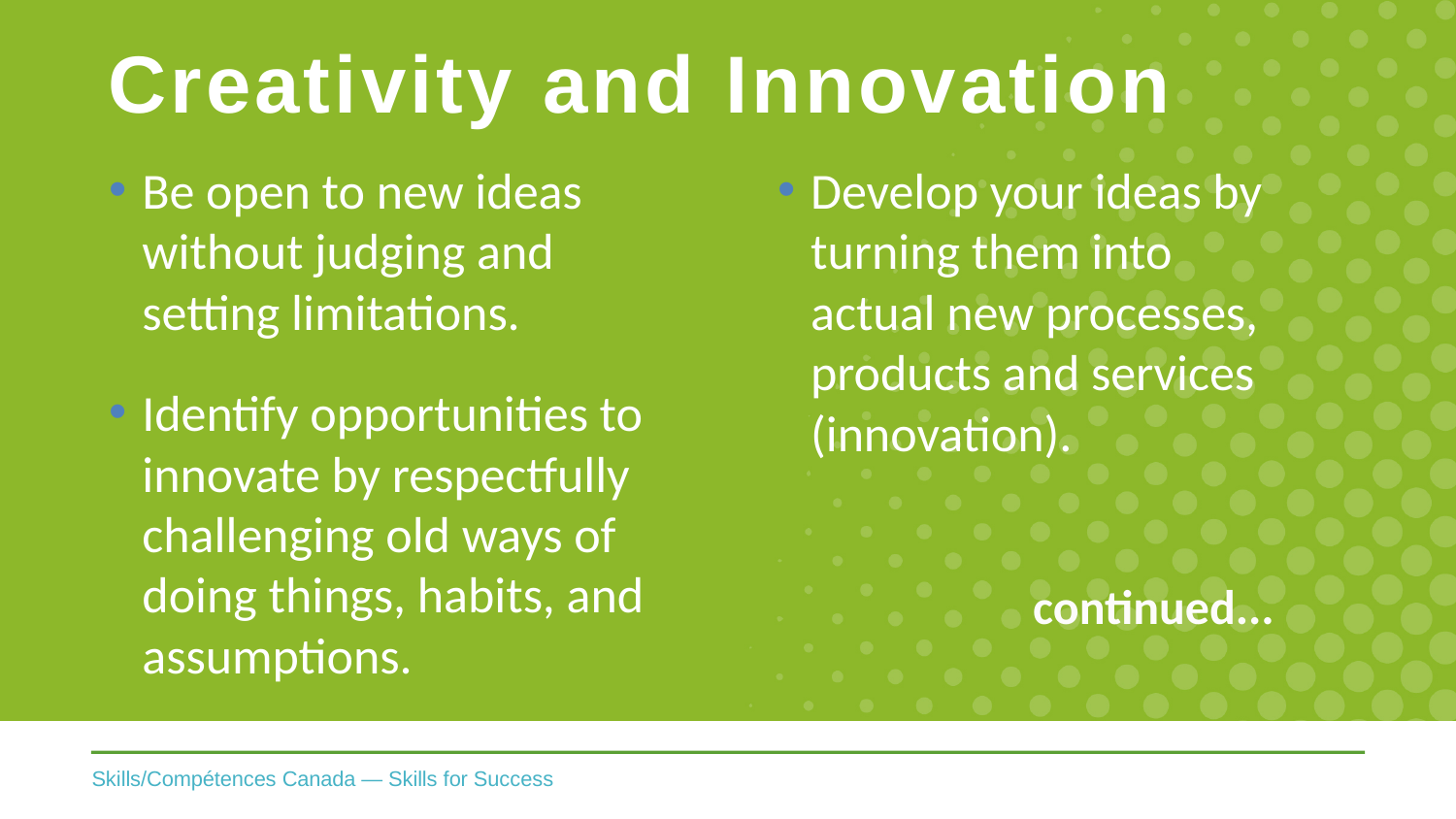

# Creativity and Innovation
Be open to new ideas without judging and setting limitations.
Identify opportunities to innovate by respectfully challenging old ways of doing things, habits, and assumptions.

Develop your ideas by turning them into actual new processes, products and services (innovation).

continued...